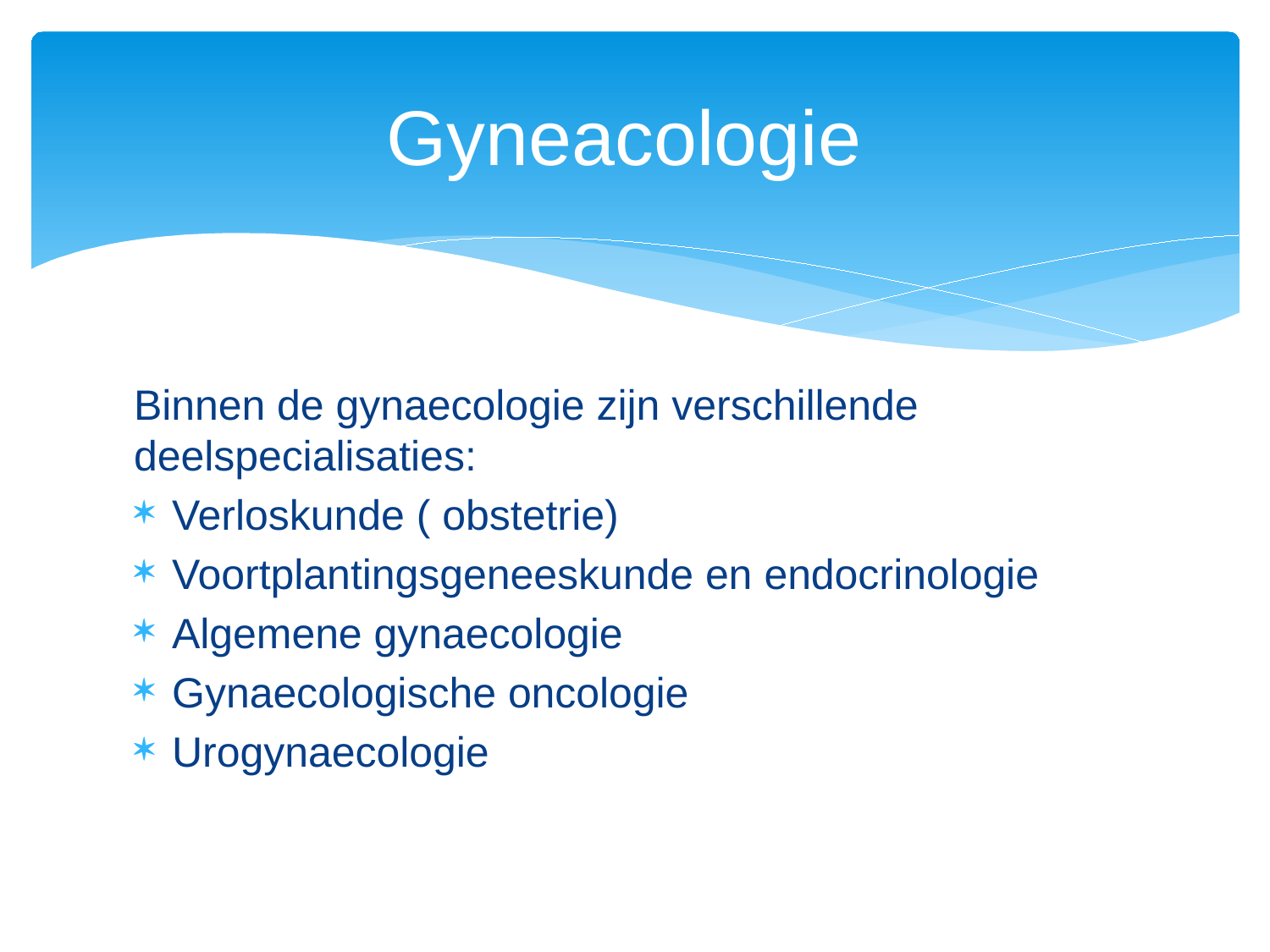

# Gyneacologie
Binnen de gynaecologie zijn verschillende deelspecialisaties:
Verloskunde ( obstetrie)
Voortplantingsgeneeskunde en endocrinologie
Algemene gynaecologie
Gynaecologische oncologie
Urogynaecologie